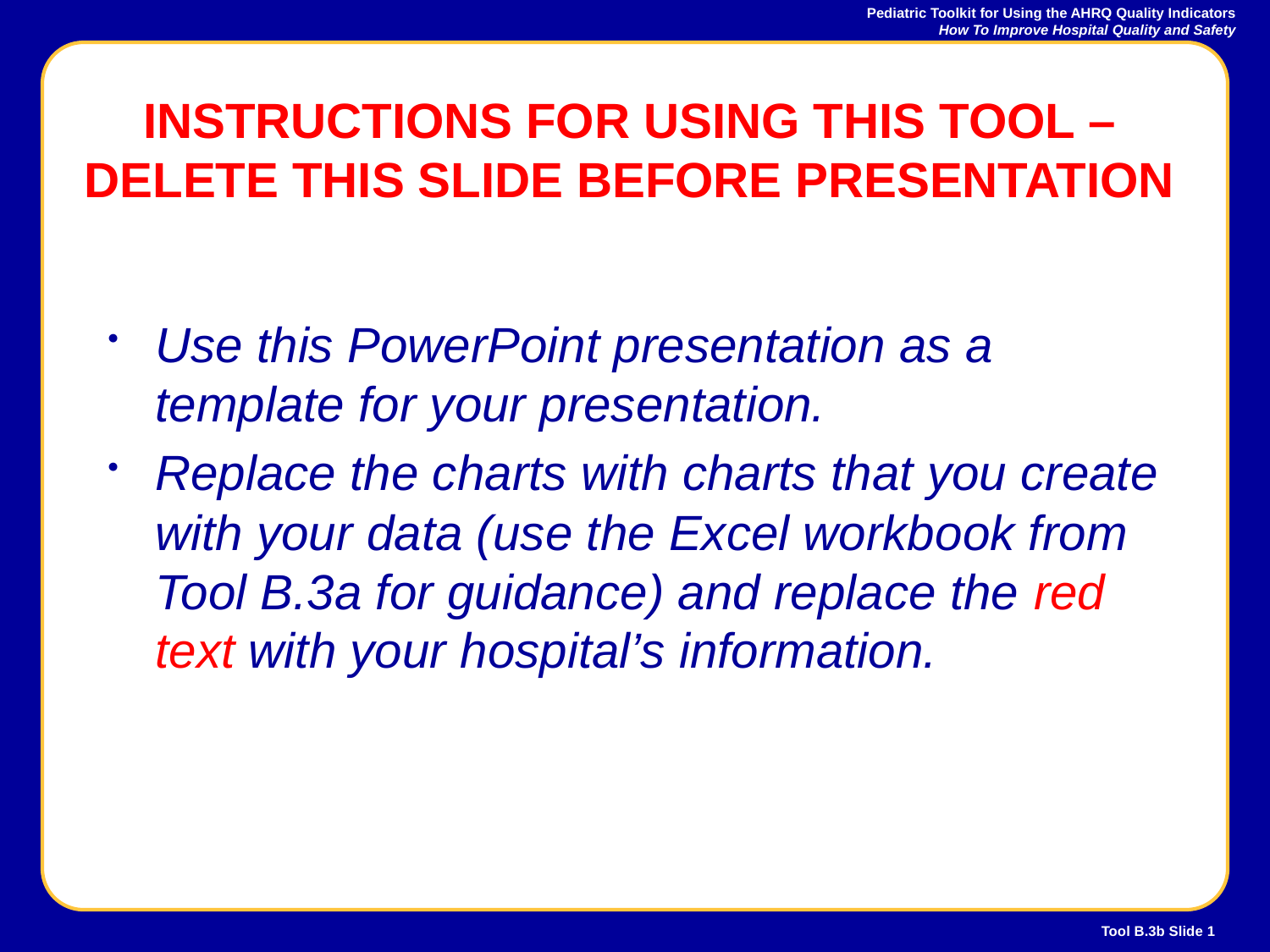

INSTRUCTIONS FOR USING THIS TOOL – DELETE THIS SLIDE BEFORE PRESENTATION
Use this PowerPoint presentation as a template for your presentation.
Replace the charts with charts that you create with your data (use the Excel workbook from Tool B.3a for guidance) and replace the red text with your hospital’s information.